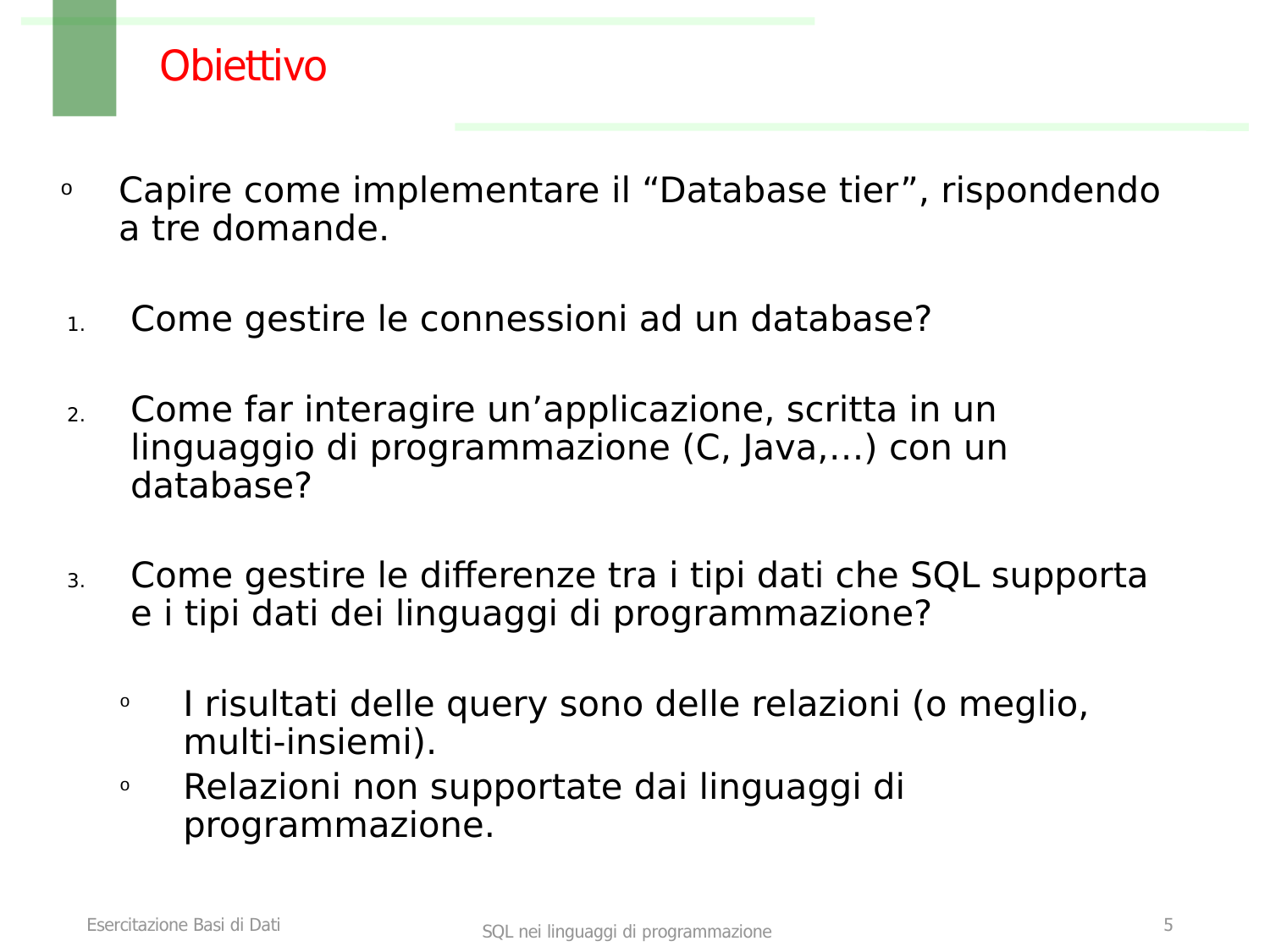

# Obiettivo
Capire come implementare il “Database tier”, rispondendo a tre domande.

Come gestire le connessioni ad un database?

Come far interagire un’applicazione, scritta in un linguaggio di programmazione (C, Java,…) con un database?

Come gestire le differenze tra i tipi dati che SQL supporta e i tipi dati dei linguaggi di programmazione?

I risultati delle query sono delle relazioni (o meglio, multi-insiemi).
Relazioni non supportate dai linguaggi di programmazione.

SQL nei linguaggi di programmazione